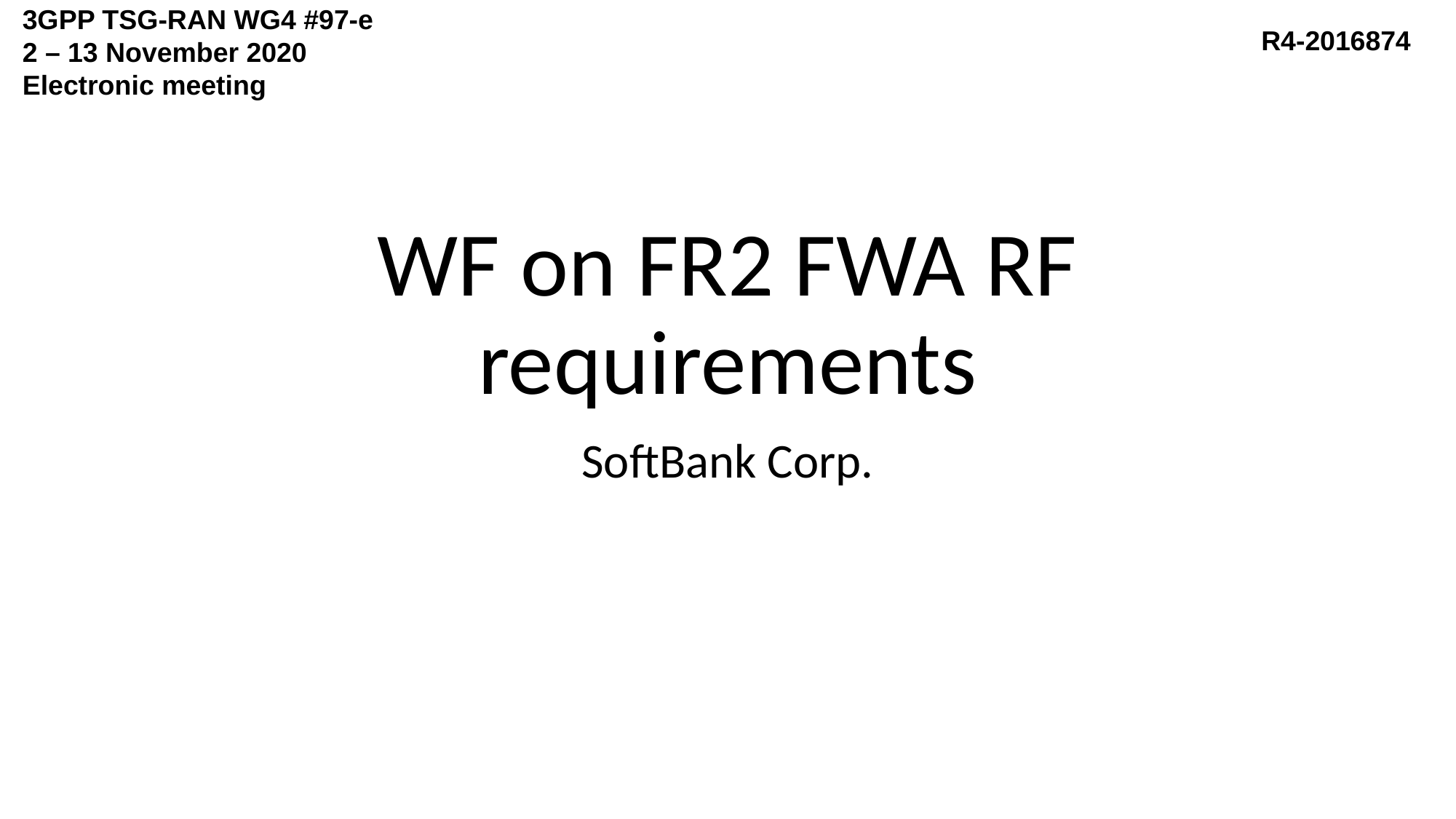

3GPP TSG-RAN WG4 #97-e
2 – 13 November 2020
Electronic meeting
R4-2016874
# WF on FR2 FWA RF requirements
SoftBank Corp.